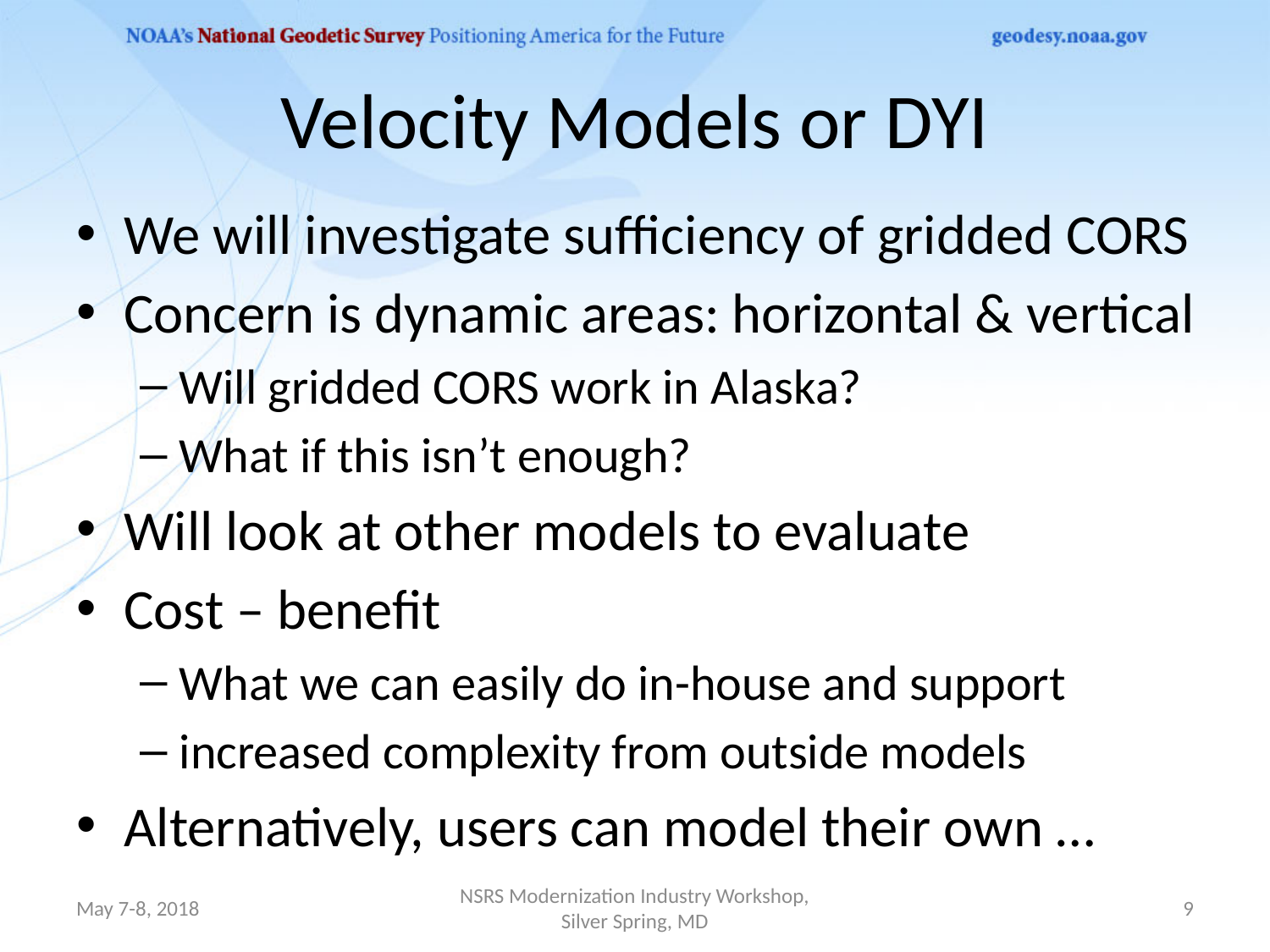

# Velocity Models or DYI
We will investigate sufficiency of gridded CORS
Concern is dynamic areas: horizontal & vertical
Will gridded CORS work in Alaska?
What if this isn’t enough?
Will look at other models to evaluate
Cost – benefit
What we can easily do in-house and support
increased complexity from outside models
Alternatively, users can model their own …
May 7-8, 2018
NSRS Modernization Industry Workshop, Silver Spring, MD
9